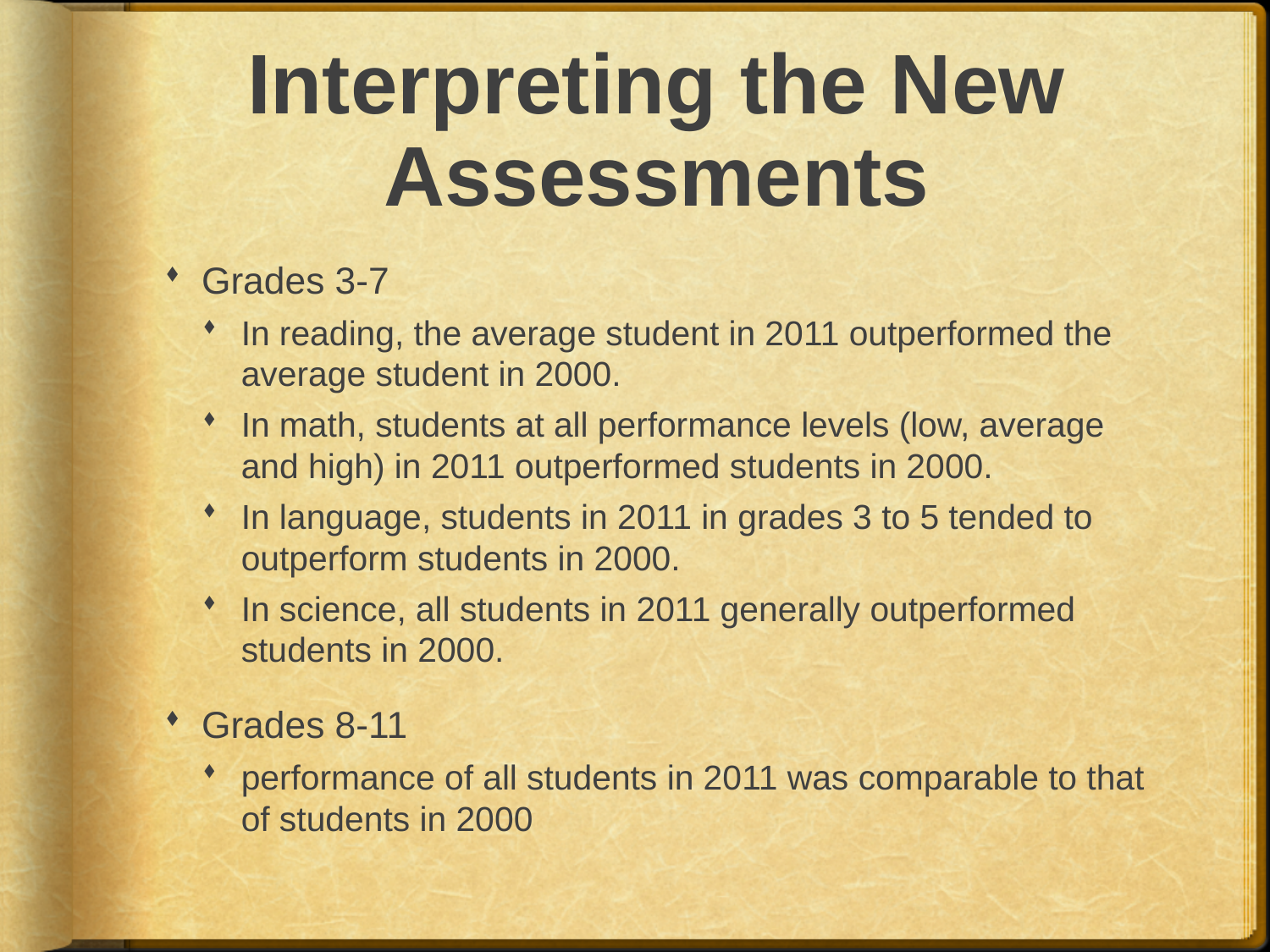

# Interpreting the New Assessments
Grades 3-7
In reading, the average student in 2011 outperformed the average student in 2000.
In math, students at all performance levels (low, average and high) in 2011 outperformed students in 2000.
In language, students in 2011 in grades 3 to 5 tended to outperform students in 2000.
In science, all students in 2011 generally outperformed students in 2000.
Grades 8-11
performance of all students in 2011 was comparable to that of students in 2000